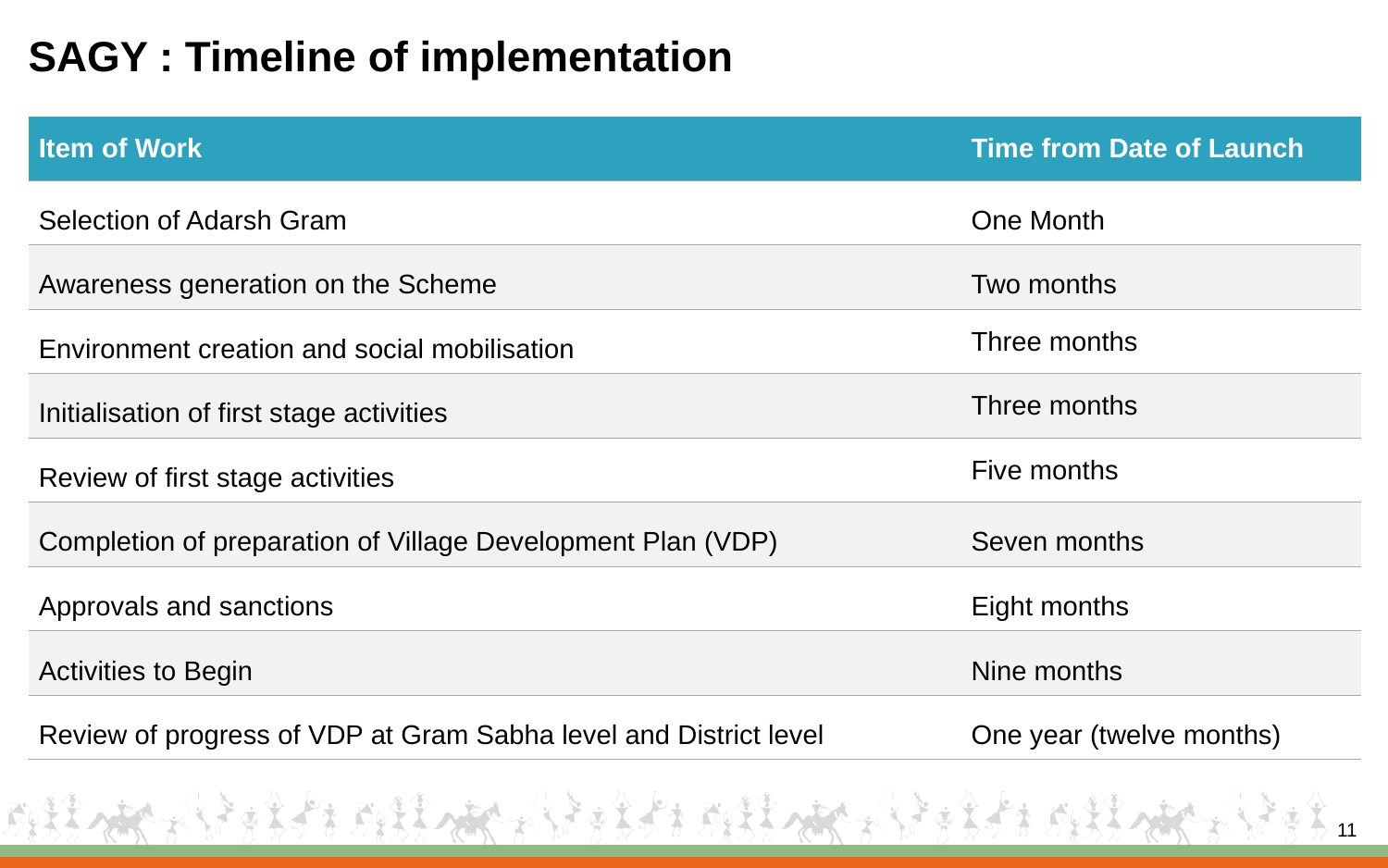

# SAGY : Timeline of implementation
| Item of Work | Time from Date of Launch |
| --- | --- |
| Selection of Adarsh Gram | One Month |
| Awareness generation on the Scheme | Two months |
| Environment creation and social mobilisation | Three months |
| Initialisation of first stage activities | Three months |
| Review of first stage activities | Five months |
| Completion of preparation of Village Development Plan (VDP) | Seven months |
| Approvals and sanctions | Eight months |
| Activities to Begin | Nine months |
| Review of progress of VDP at Gram Sabha level and District level | One year (twelve months) |